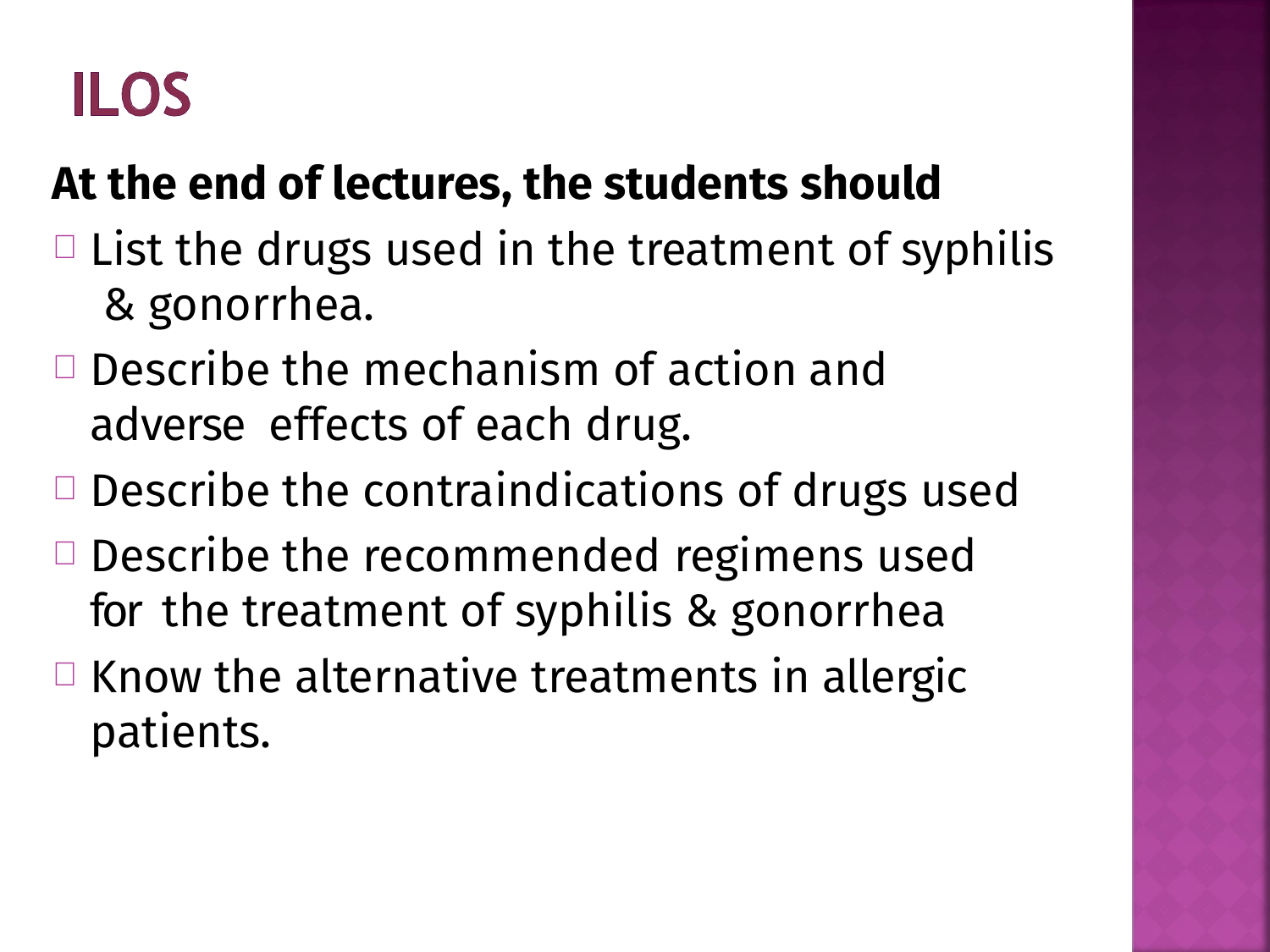

At the end of lectures, the students should
List the drugs used in the treatment of syphilis  & gonorrhea.
Describe the mechanism of action and adverse  effects of each drug.
Describe the contraindications of drugs used
Describe the recommended regimens used for  the treatment of syphilis & gonorrhea
Know the alternative treatments in allergic  patients.